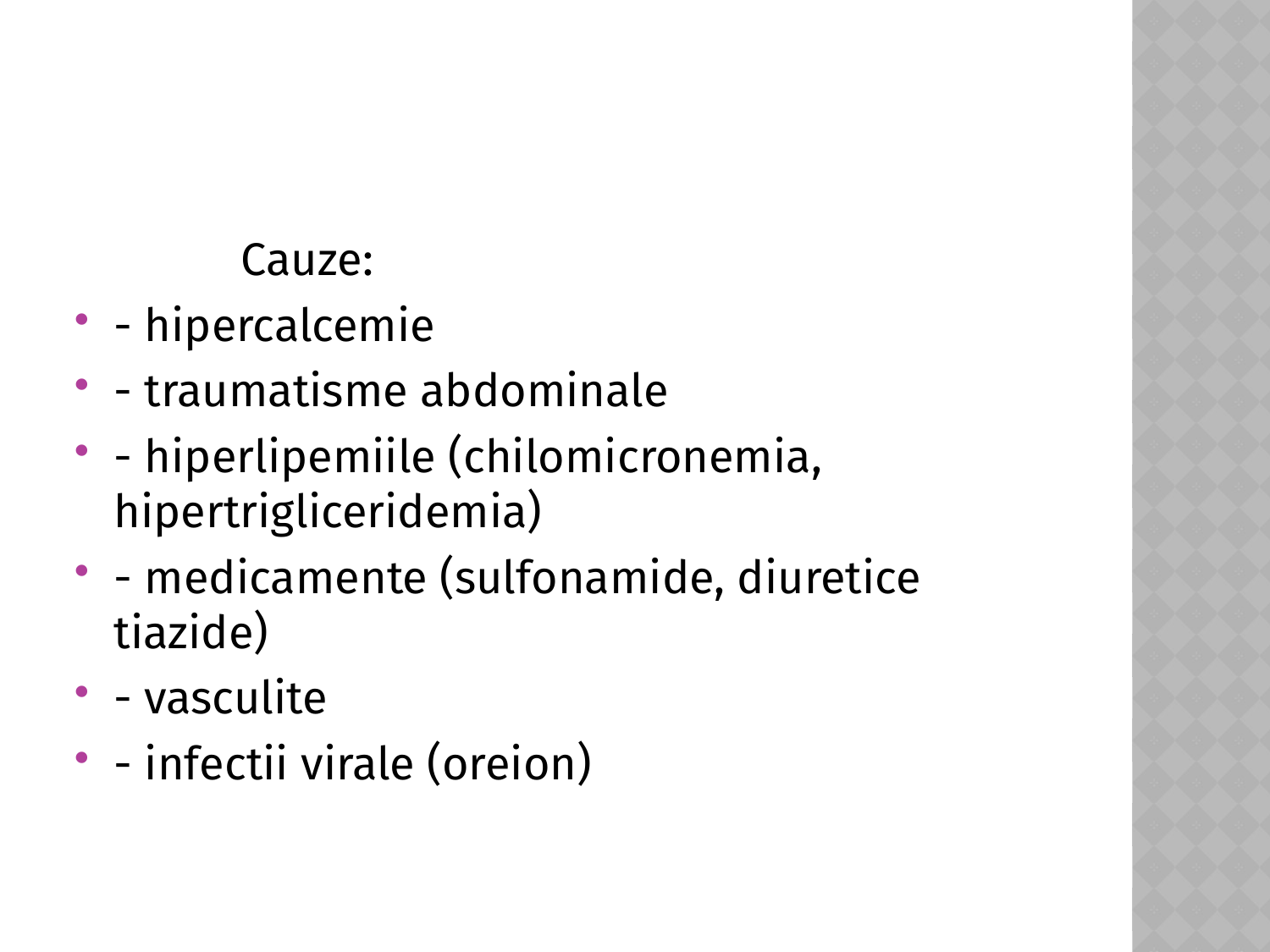

Cauze:
- hipercalcemie
- traumatisme abdominale
- hiperlipemiile (chilomicronemia, hipertrigliceridemia)
- medicamente (sulfonamide, diuretice tiazide)
- vasculite
- infectii virale (oreion)